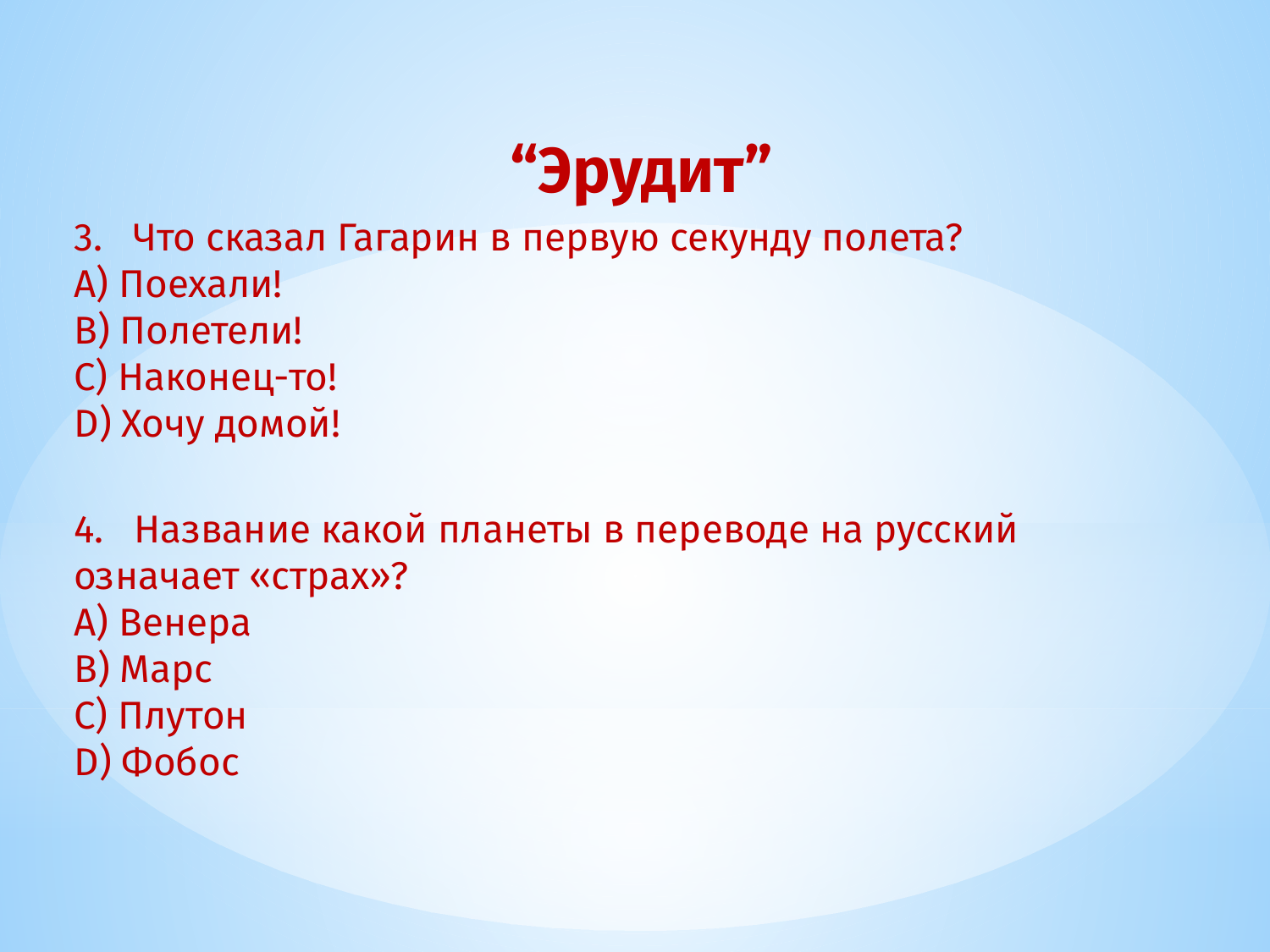

# “Эрудит”
3.   Что сказал Гагарин в первую секунду полета?
А) Поехали!
B) Полетели!
С) Наконец-то!
D) Хочу домой!
4.   Название какой планеты в переводе на русский означает «страх»?
А) Венера
B) Марс
С) Плутон
D) Фобос